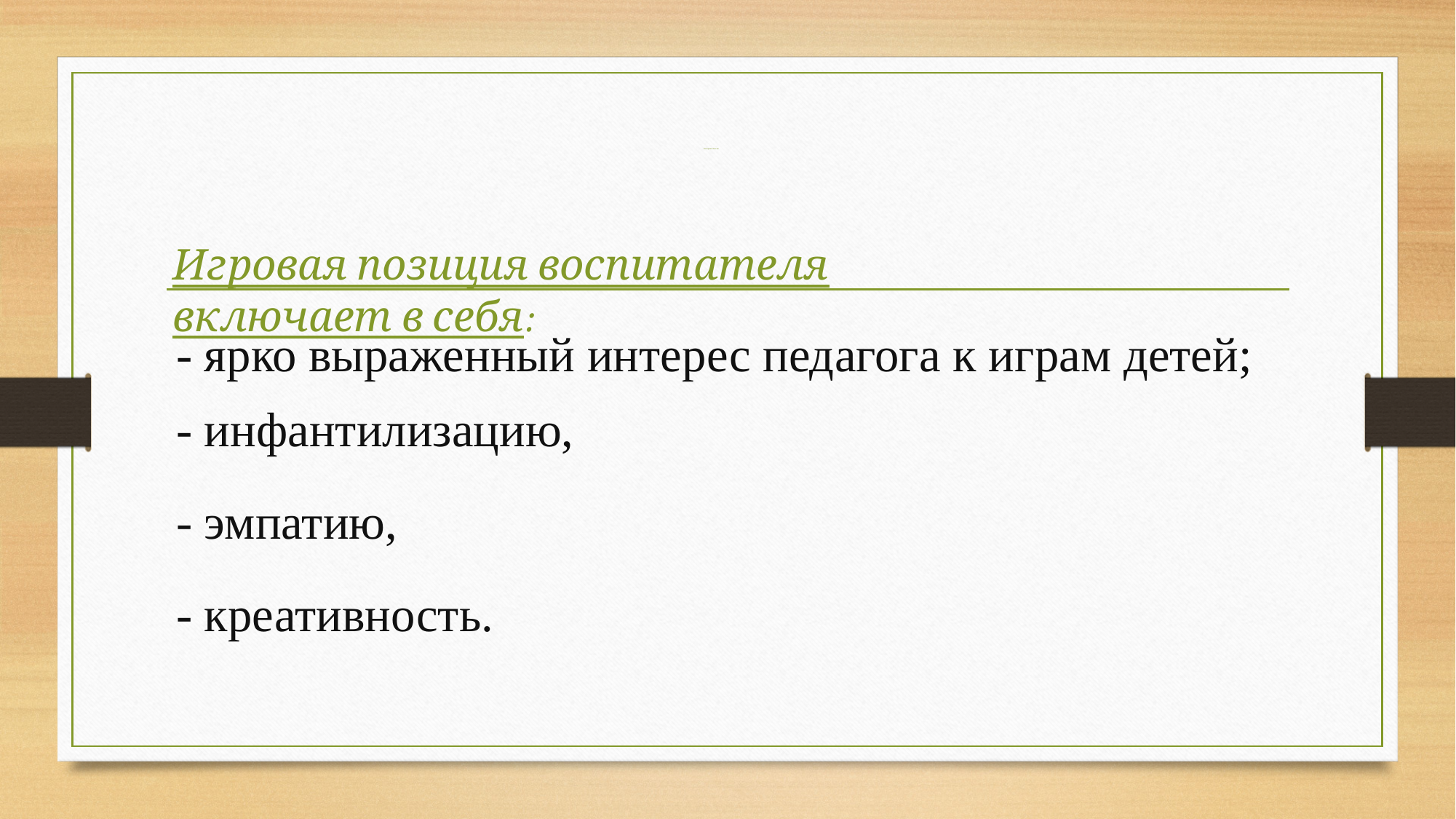

# Как играть с детьми?
Игровая позиция воспитателя включает в себя:
- ярко выраженный интерес педагога к играм детей;
- инфантилизацию,
- эмпатию,
- креативность.